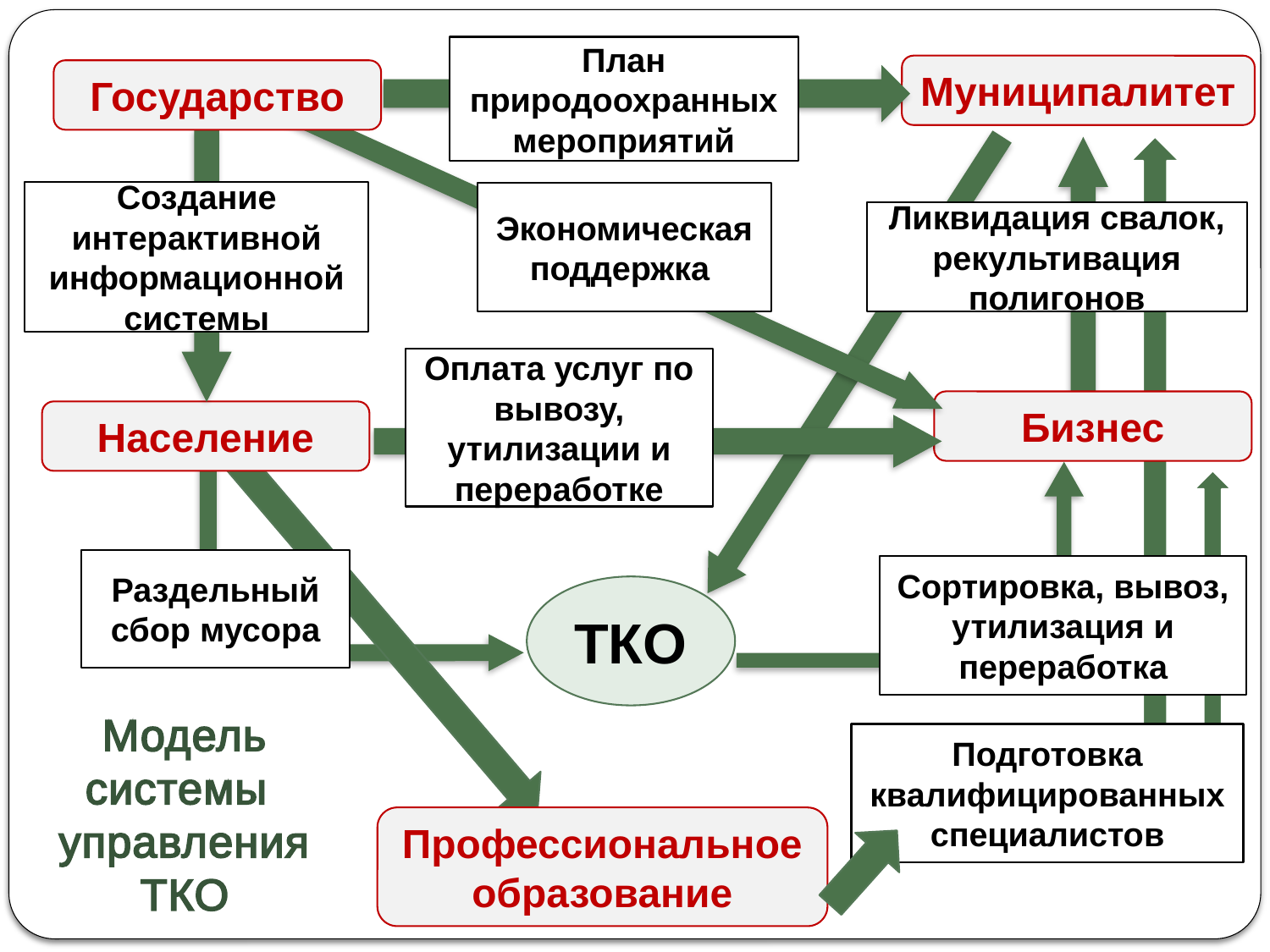

План природоохранных мероприятий
Муниципалитет
Государство

Создание интерактивной информационной системы
Экономическая поддержка
Ликвидация свалок, рекультивация полигонов

Оплата услуг по вывозу, утилизации и переработке

Бизнес
Население

Раздельный сбор мусора
Сортировка, вывоз, утилизация и переработка
ТКО

# Модель системы управления ТКО
Подготовка квалифицированных специалистов
Профессиональное образование